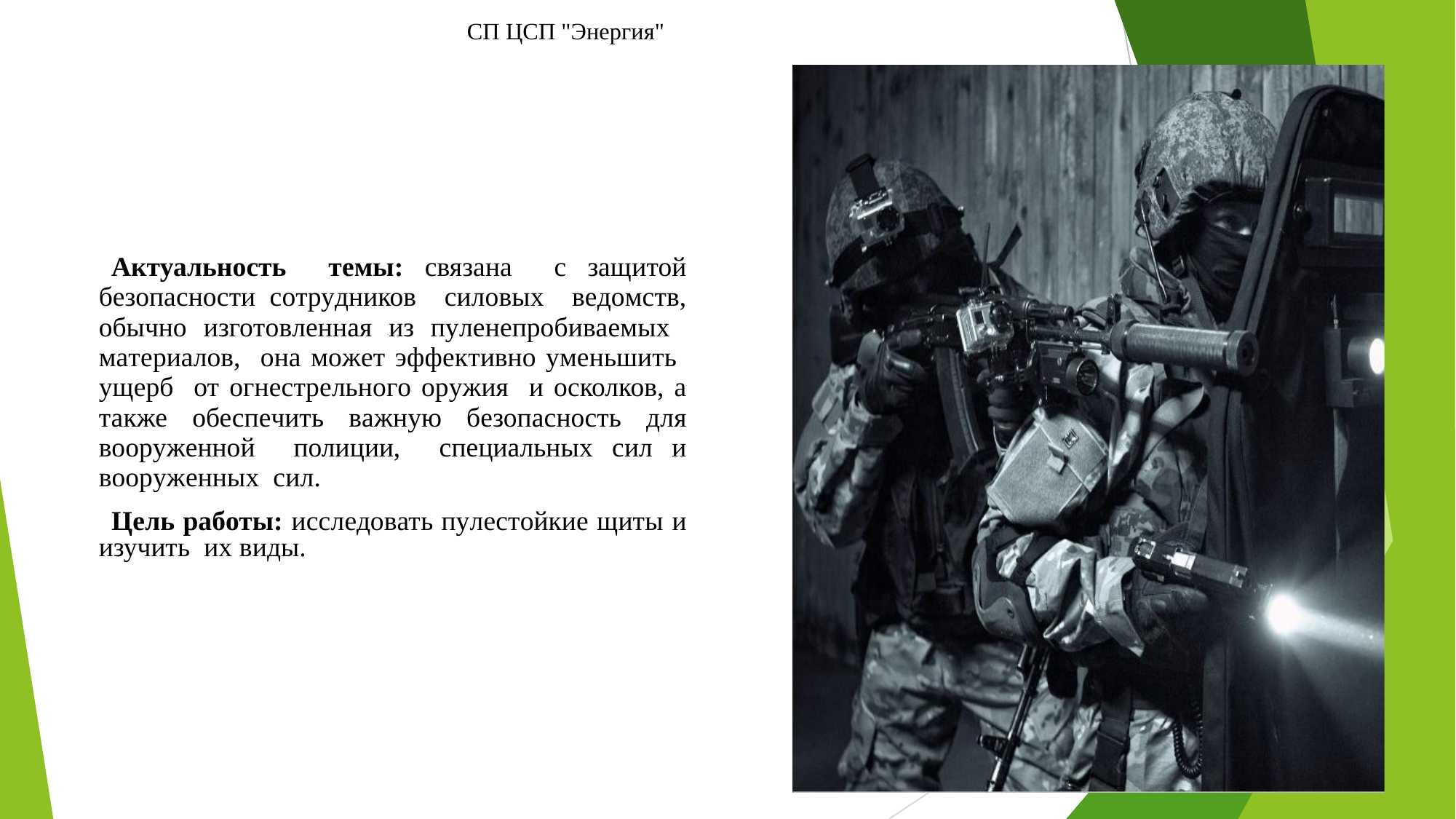

СП ЦСП "Энергия"

Актуальность  темы: связана  с защитой безопасности сотрудников  силовых  ведомств, обычно изготовленная из пуленепробиваемых  материалов,  она может эффективно уменьшить  ущерб  от огнестрельного оружия  и осколков, а также обеспечить важную безопасность для вооруженной  полиции,  специальных сил и вооруженных  сил.
Цель работы: исследовать пулестойкие щиты и изучить  их виды.